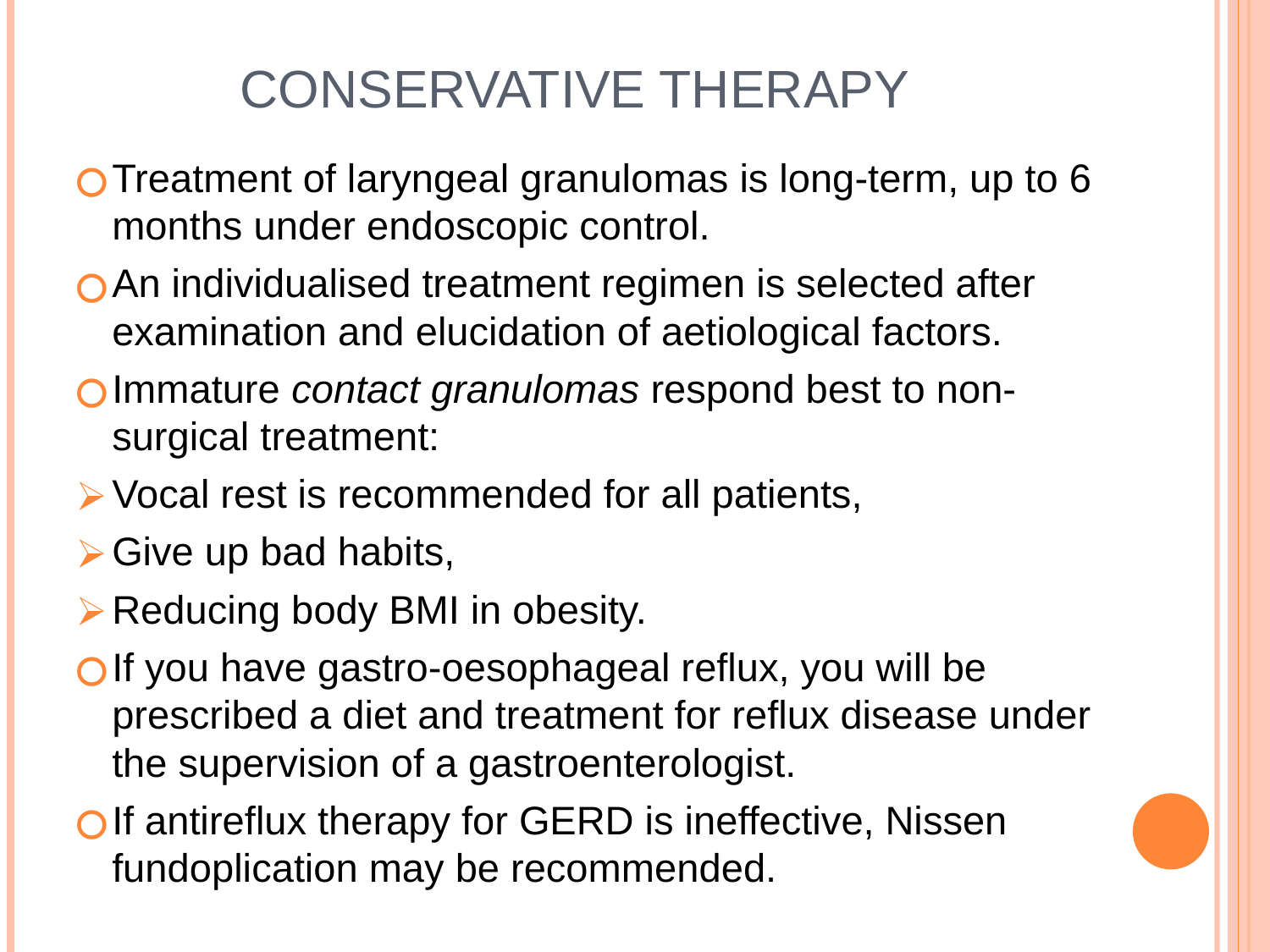

# Conservative therapy
Treatment of laryngeal granulomas is long-term, up to 6 months under endoscopic control.
An individualised treatment regimen is selected after examination and elucidation of aetiological factors.
Immature contact granulomas respond best to non-surgical treatment:
Vocal rest is recommended for all patients,
Give up bad habits,
Reducing body BMI in obesity.
If you have gastro-oesophageal reflux, you will be prescribed a diet and treatment for reflux disease under the supervision of a gastroenterologist.
If antireflux therapy for GERD is ineffective, Nissen fundoplication may be recommended.